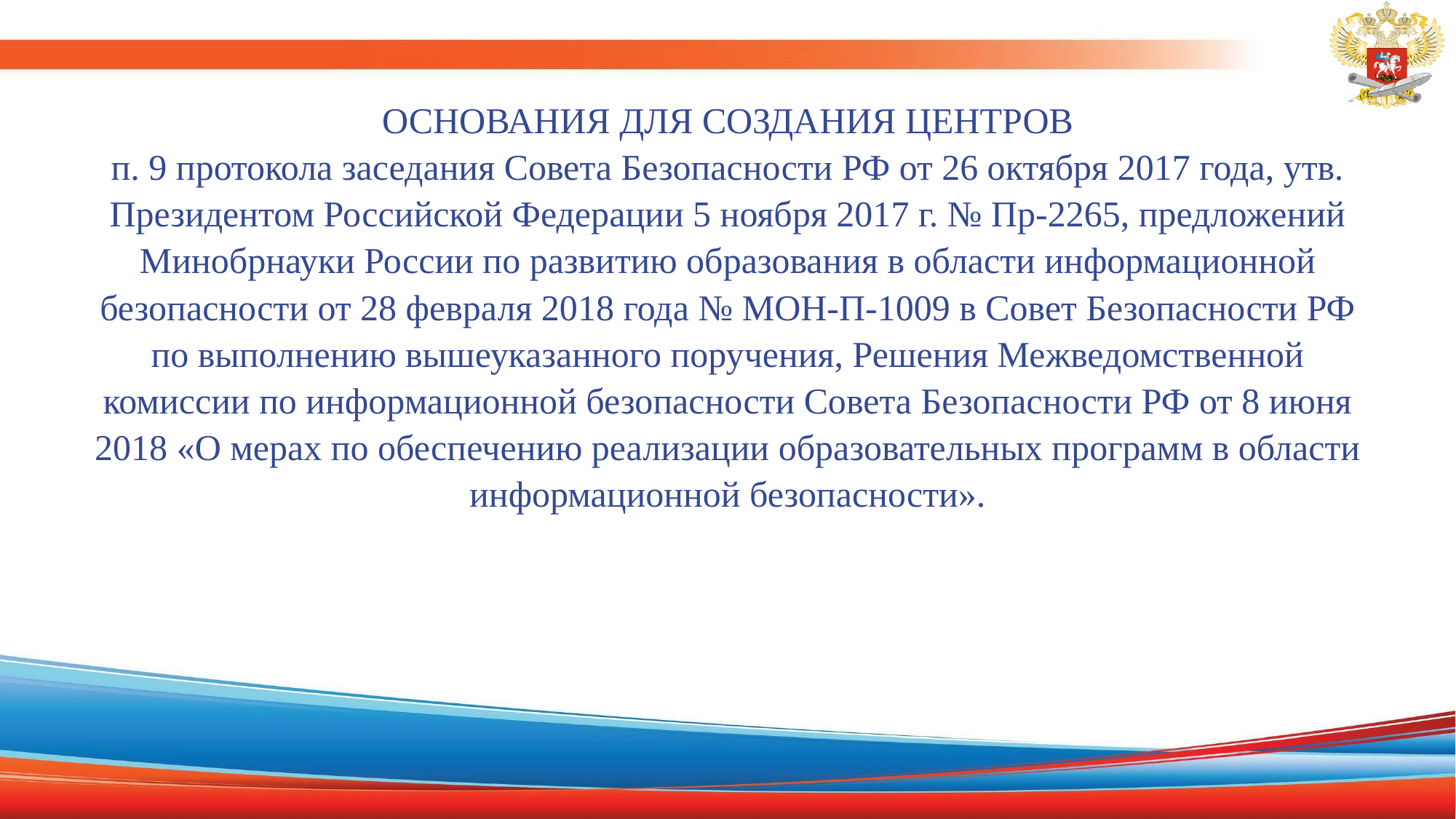

# ОСНОВАНИЯ ДЛЯ СОЗДАНИЯ ЦЕНТРОВ п. 9 протокола заседания Совета Безопасности РФ от 26 октября 2017 года, утв. Президентом Российской Федерации 5 ноября 2017 г. № Пр-2265, предложений Минобрнауки России по развитию образования в области информационной безопасности от 28 февраля 2018 года № МОН-П-1009 в Совет Безопасности РФ по выполнению вышеуказанного поручения, Решения Межведомственной комиссии по информационной безопасности Совета Безопасности РФ от 8 июня 2018 «О мерах по обеспечению реализации образовательных программ в области информационной безопасности».